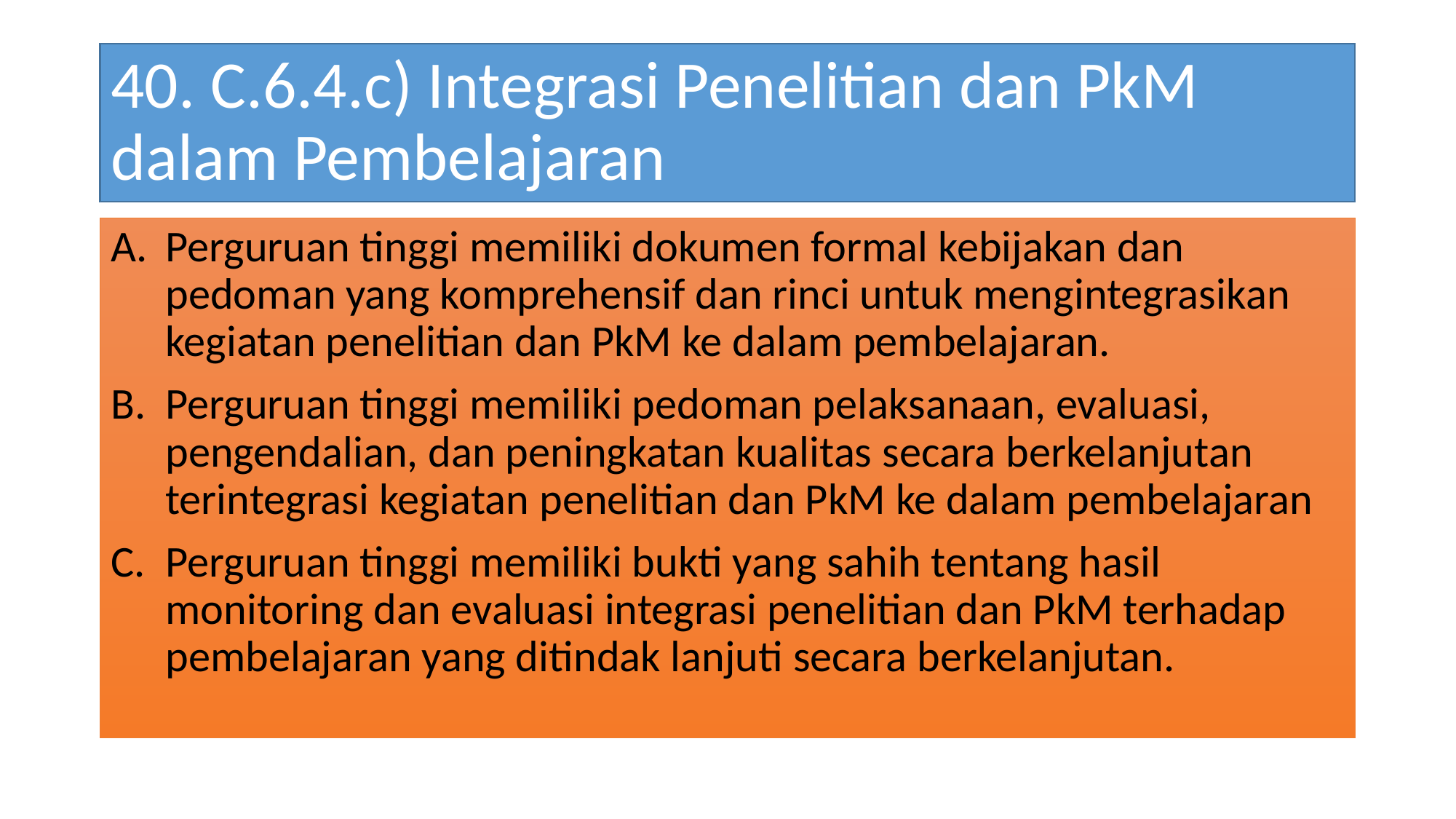

# 40. C.6.4.c) Integrasi Penelitian dan PkM dalam Pembelajaran
Perguruan tinggi memiliki dokumen formal kebijakan dan pedoman yang komprehensif dan rinci untuk mengintegrasikan kegiatan penelitian dan PkM ke dalam pembelajaran.
Perguruan tinggi memiliki pedoman pelaksanaan, evaluasi, pengendalian, dan peningkatan kualitas secara berkelanjutan terintegrasi kegiatan penelitian dan PkM ke dalam pembelajaran
Perguruan tinggi memiliki bukti yang sahih tentang hasil monitoring dan evaluasi integrasi penelitian dan PkM terhadap pembelajaran yang ditindak lanjuti secara berkelanjutan.